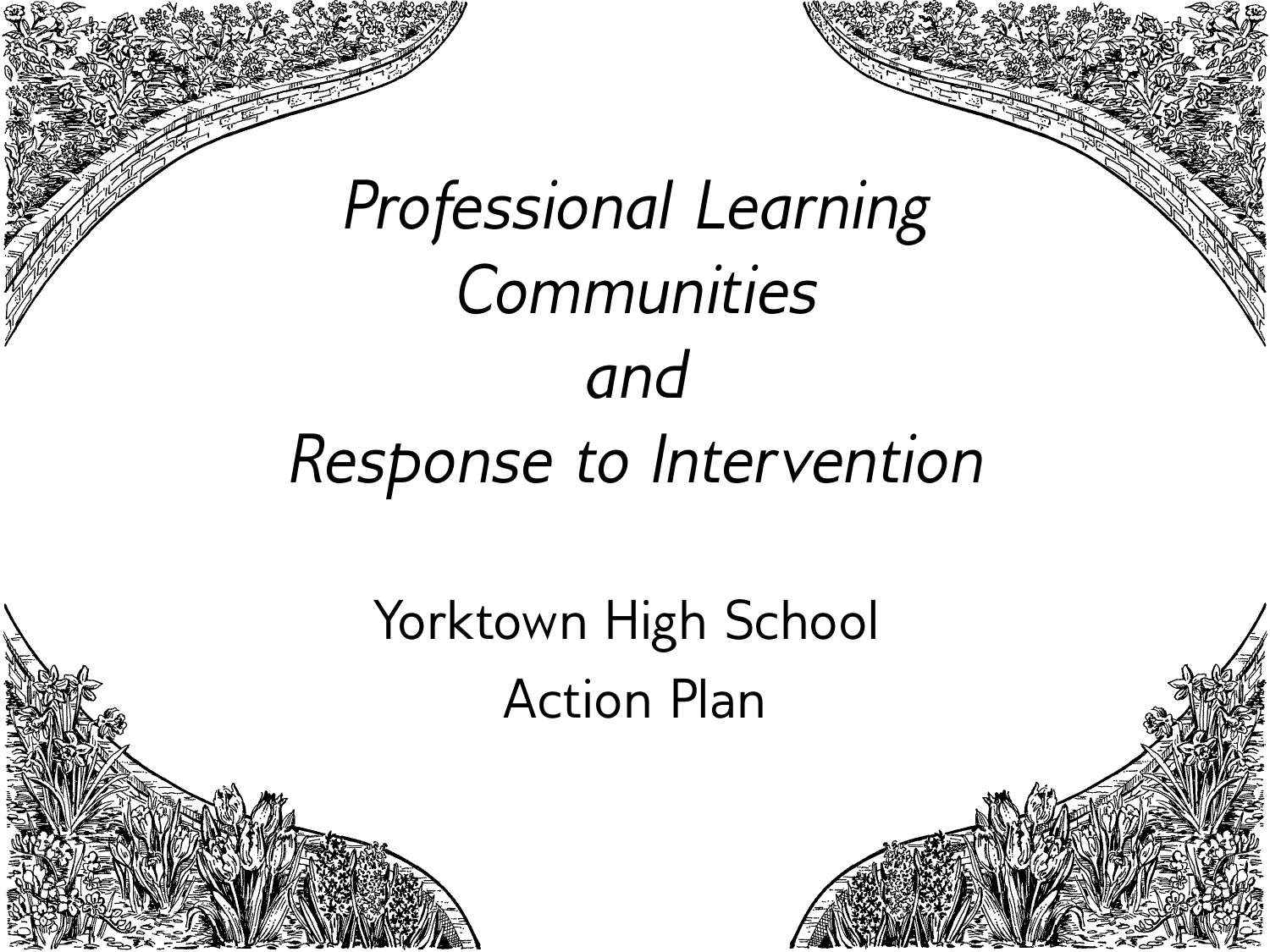

# Professional Learning Communities and Response to Intervention

Yorktown High School
Action Plan